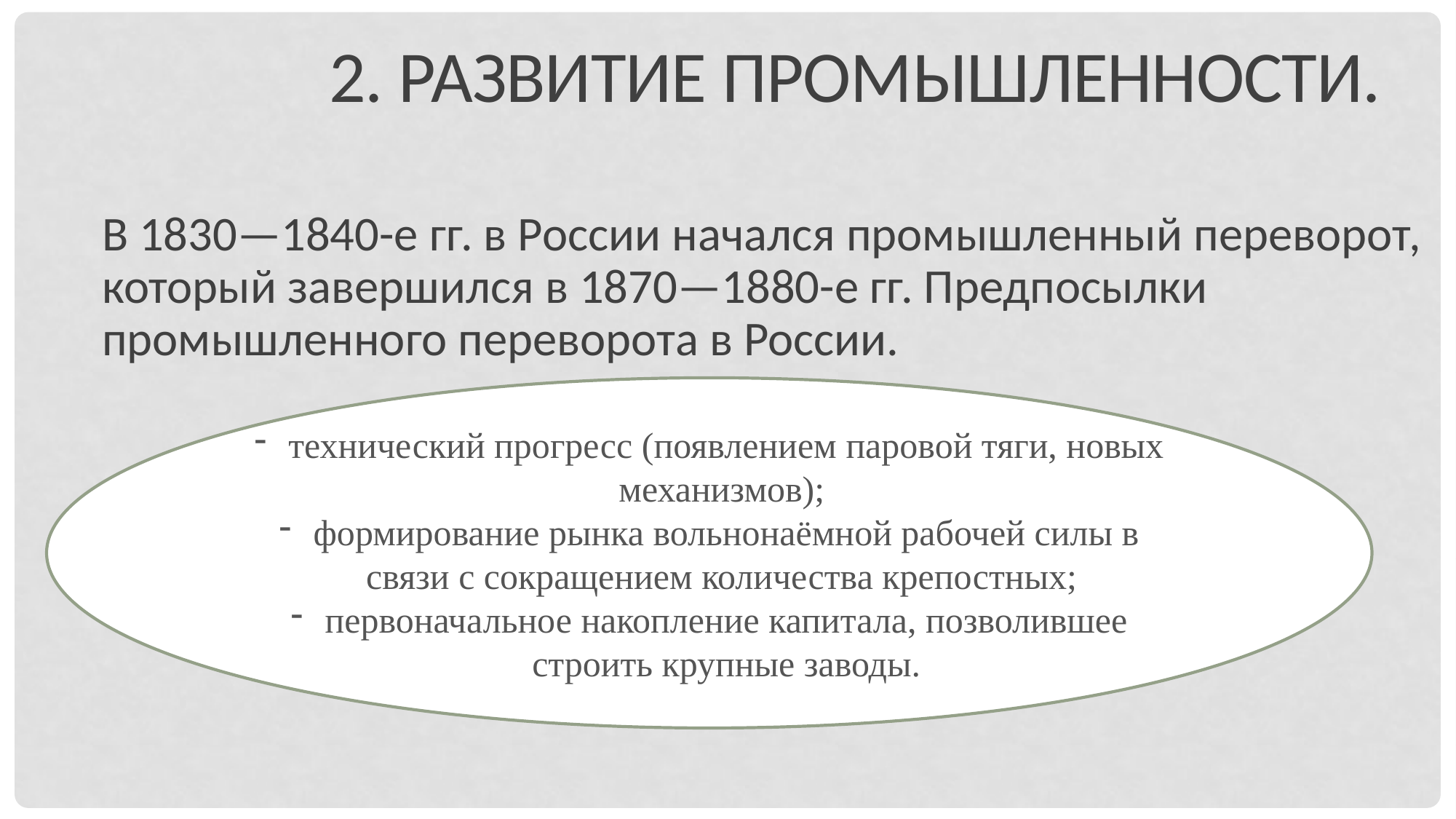

2. Развитие промышленности.
В 1830—1840-е гг. в России начался промышленный переворот, который завершился в 1870—1880-е гг. Предпосылки промышленного переворота в России.

технический прогресс (появлением паровой тяги, новых механизмов);
формирование рынка вольнонаёмной рабочей силы в связи с сокращением количества крепостных;
первоначальное накопление капитала, позволившее строить крупные заводы.